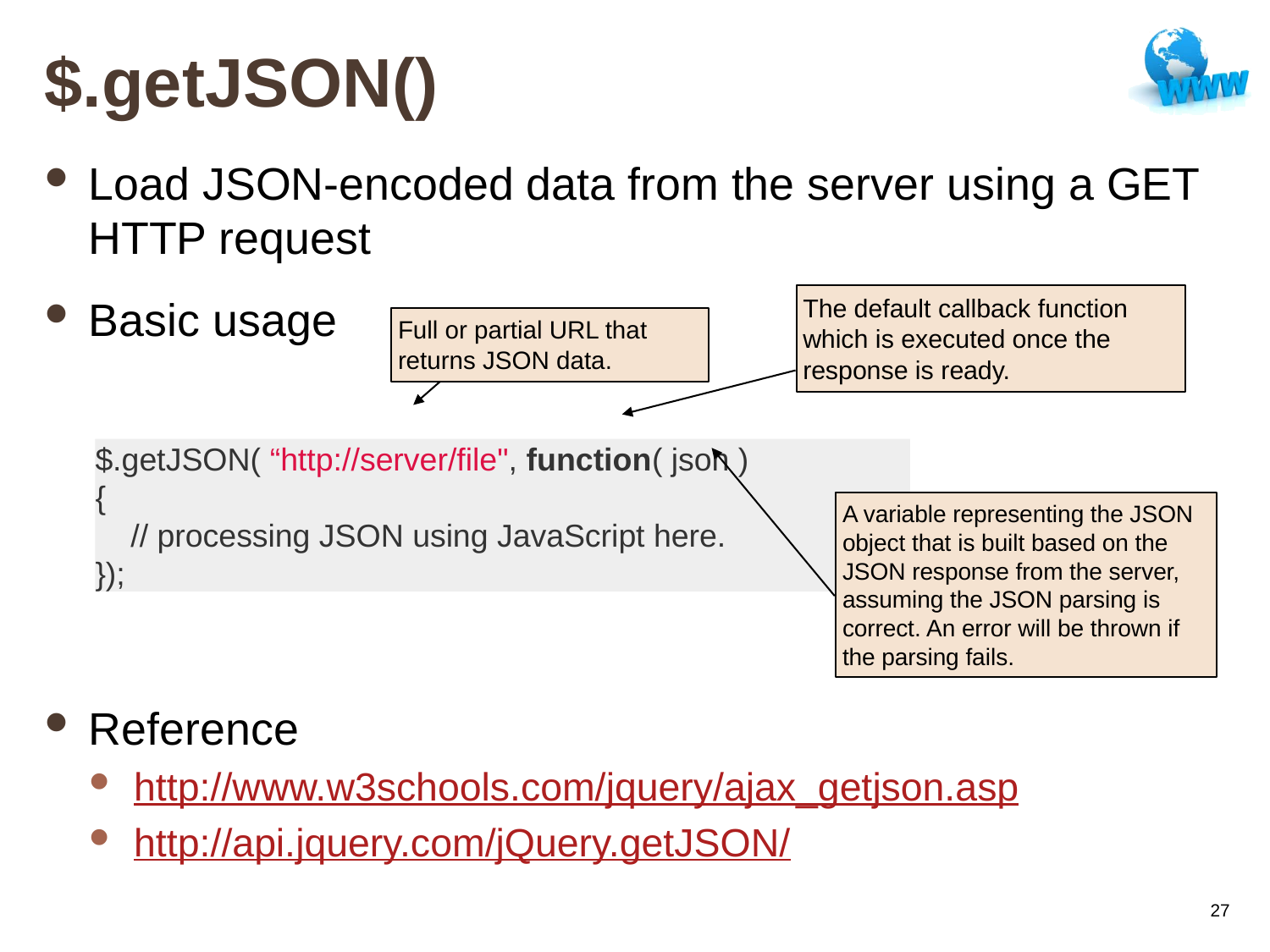

# $.getJSON()
Load JSON-encoded data from the server using a GET HTTP request
Basic usage

Reference
http://www.w3schools.com/jquery/ajax_getjson.asp
http://api.jquery.com/jQuery.getJSON/

The default callback function which is executed once the response is ready.
Full or partial URL that returns JSON data.
$.getJSON( “http://server/file", function( json )
{
    // processing JSON using JavaScript here.
});
A variable representing the JSON object that is built based on the JSON response from the server, assuming the JSON parsing is correct. An error will be thrown if the parsing fails.
27